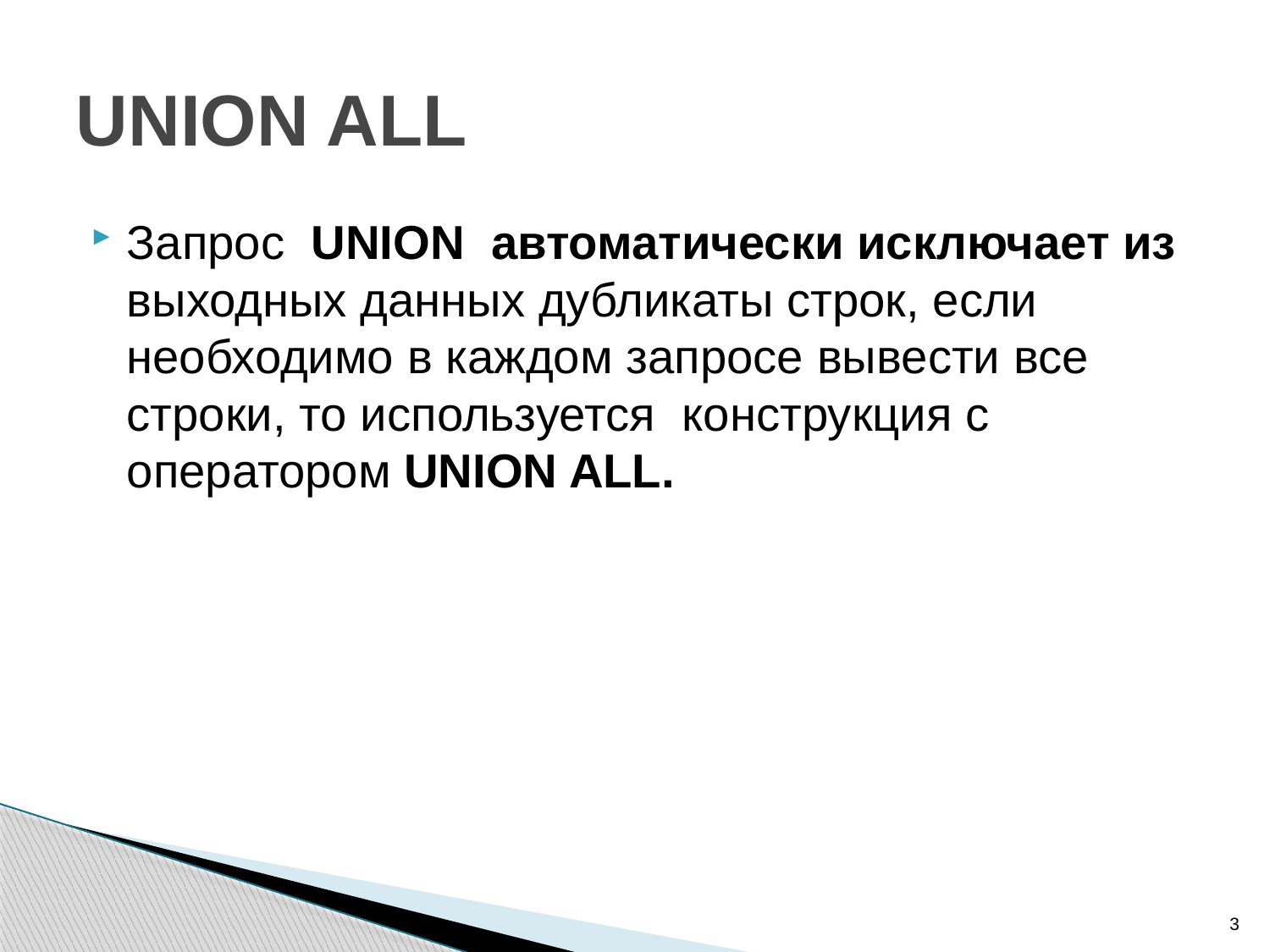

# UNION ALL
Запрос  UNION  автоматически исключает из  выходных данных дубликаты строк, если необходимо в каждом запросе вывести все строки, то используется  конструкция с оператором UNION ALL.
3